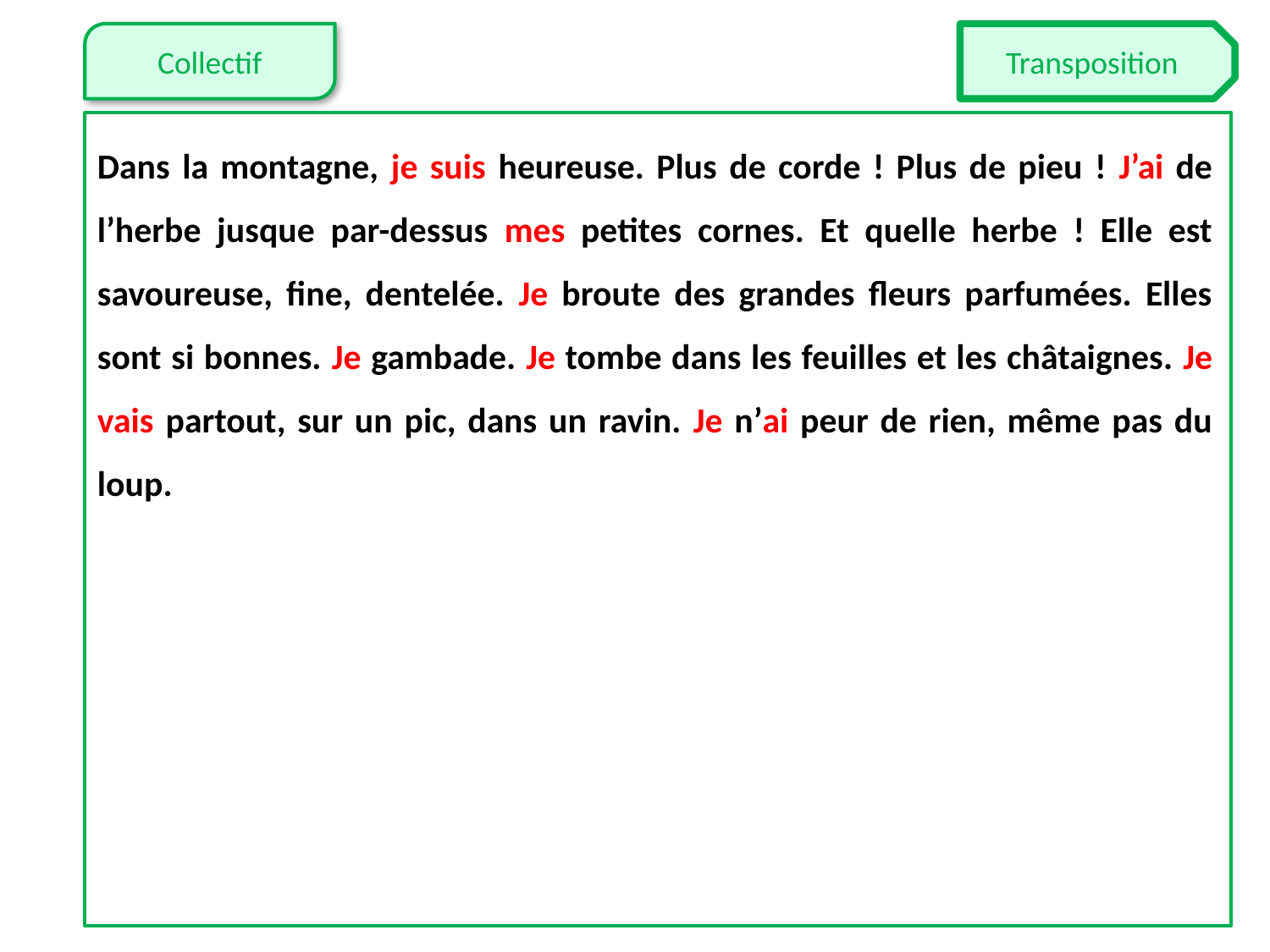

Dans la montagne, je suis heureuse. Plus de corde ! Plus de pieu ! J’ai de l’herbe jusque par-dessus mes petites cornes. Et quelle herbe ! Elle est savoureuse, fine, dentelée. Je broute des grandes fleurs parfumées. Elles sont si bonnes. Je gambade. Je tombe dans les feuilles et les châtaignes. Je vais partout, sur un pic, dans un ravin. Je n’ai peur de rien, même pas du loup.